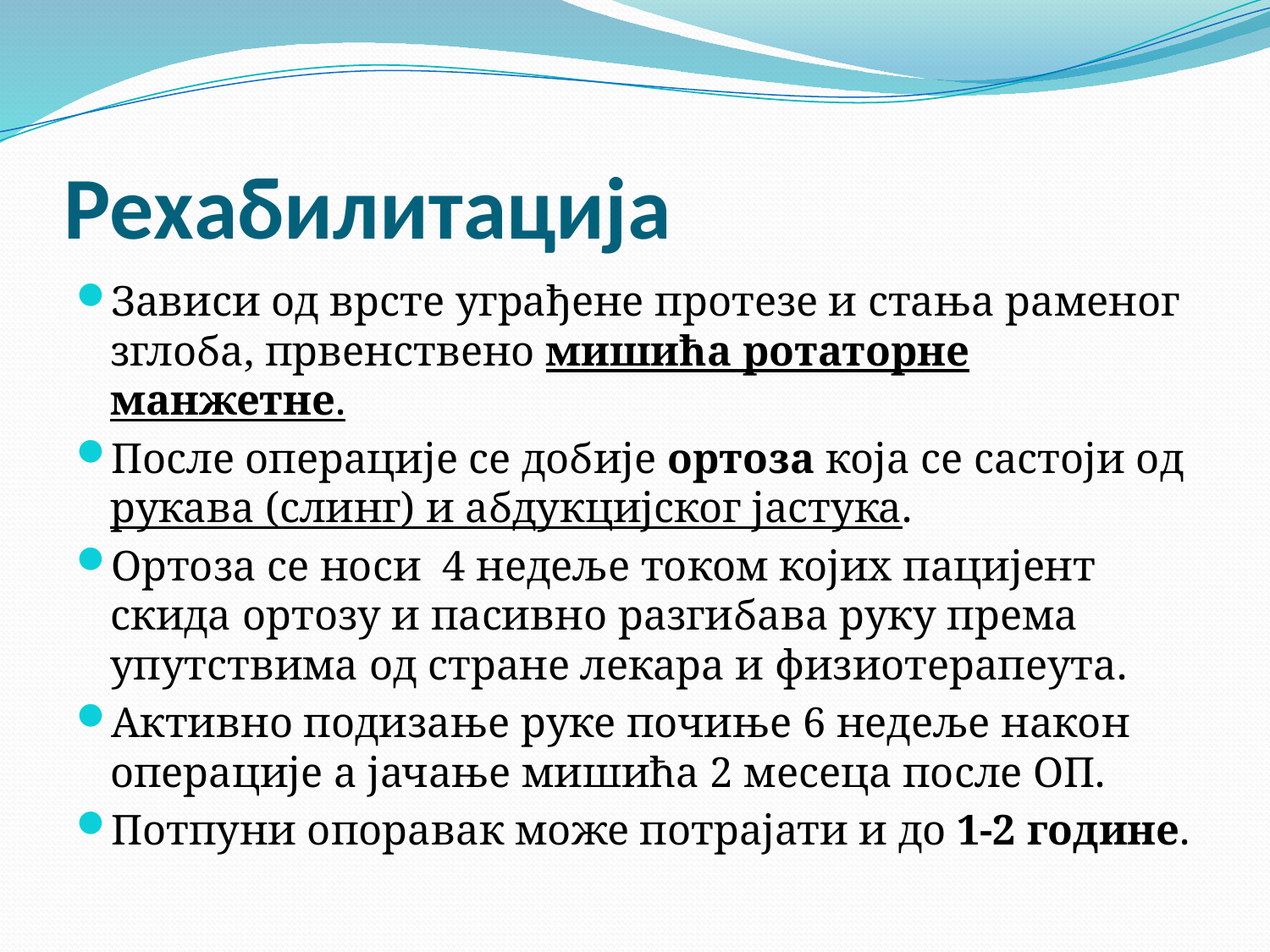

# Рехабилитација
Зависи од врсте уграђене протезе и стања раменог зглоба, првенствено мишића ротаторне манжетне.
После операције се добије ортоза која се састоји од рукава (слинг) и абдукцијског јастука.
Ортоза се носи  4 недеље током којих пацијент скида ортозу и пасивно разгибава руку према упутствима од стране лекара и физиотерапеута.
Активно подизање руке почиње 6 недеље након операције а јачање мишића 2 месеца после ОП.
Потпуни опоравак може потрајати и до 1-2 године.